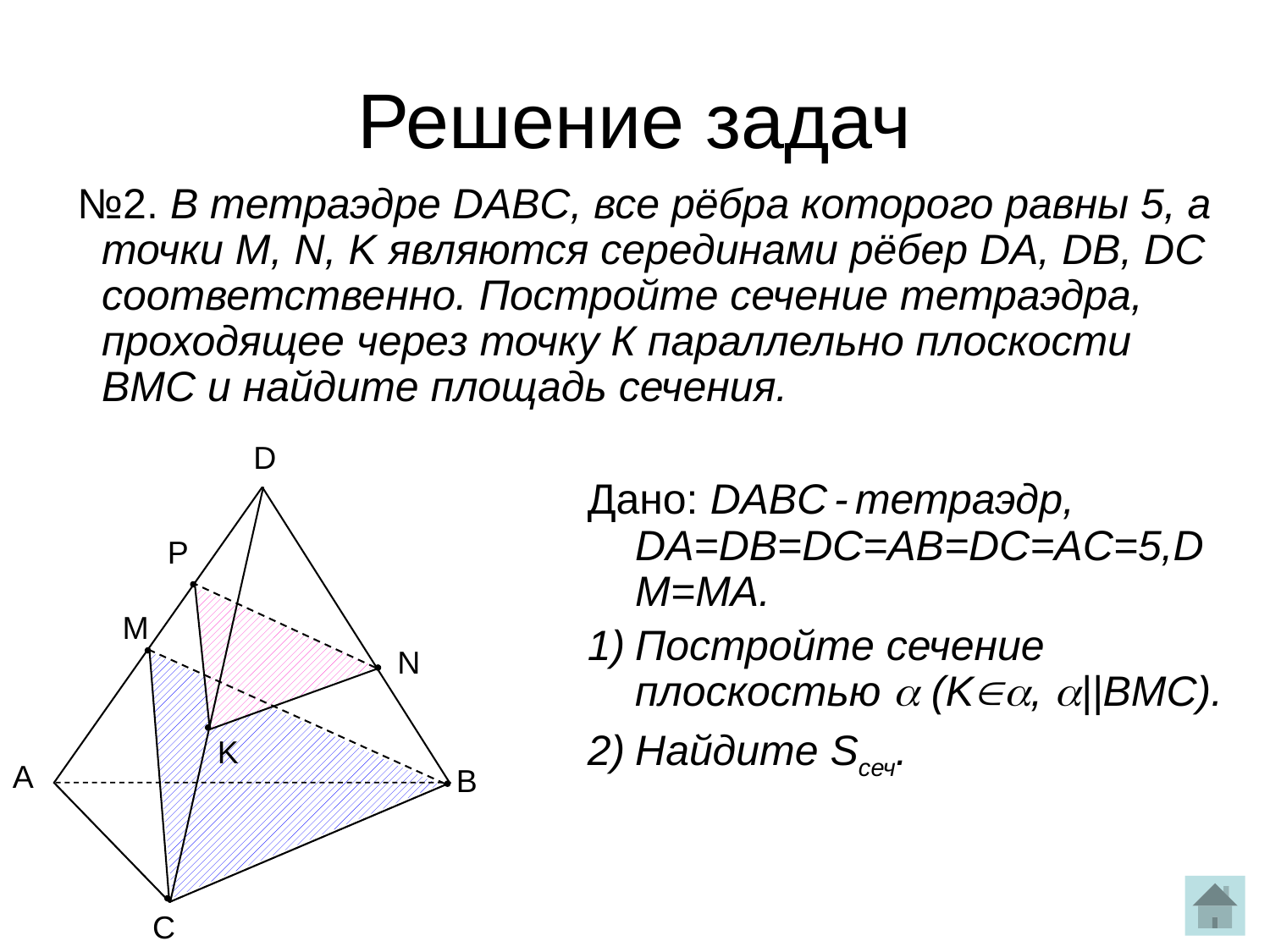

Решение задач
№2. В тетраэдре DABC, все рёбра которого равны 5, а точки M, N, K являются серединами рёбер DA, DB, DC соответственно. Постройте сечение тетраэдра, проходящее через точку К параллельно плоскости ВМС и найдите площадь сечения.
D
А
B

С
Дано: DABC - тетраэдр,
DA=DB=DC=AB=DC=AC=5,DM=MA.
Постройте сечение плоскостью α (K∈α, α||BMC).
Найдите Sсеч.
Р

M

N

K